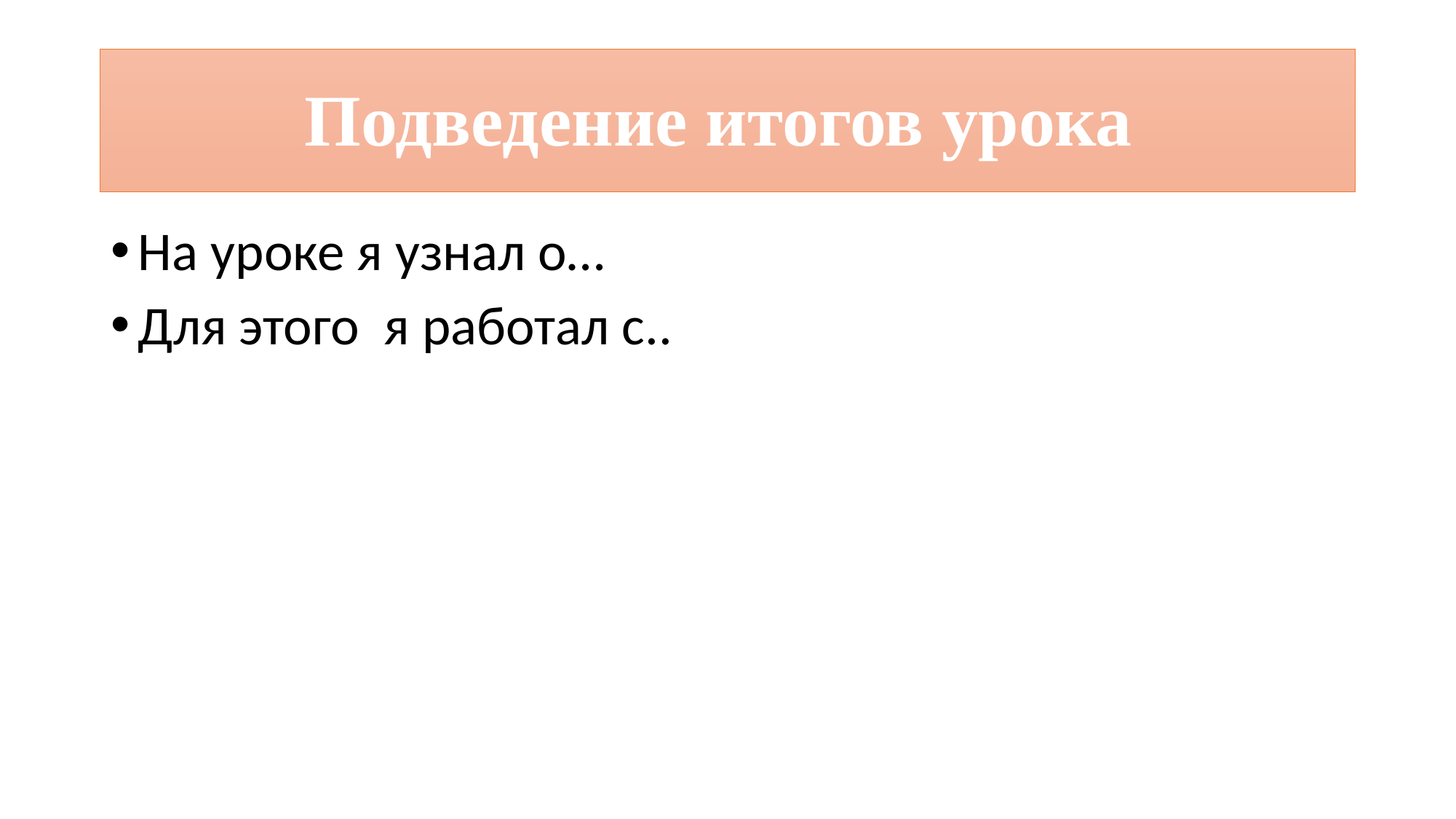

# Подведение итогов урока

На уроке я узнал о…
Для этого  я работал с..